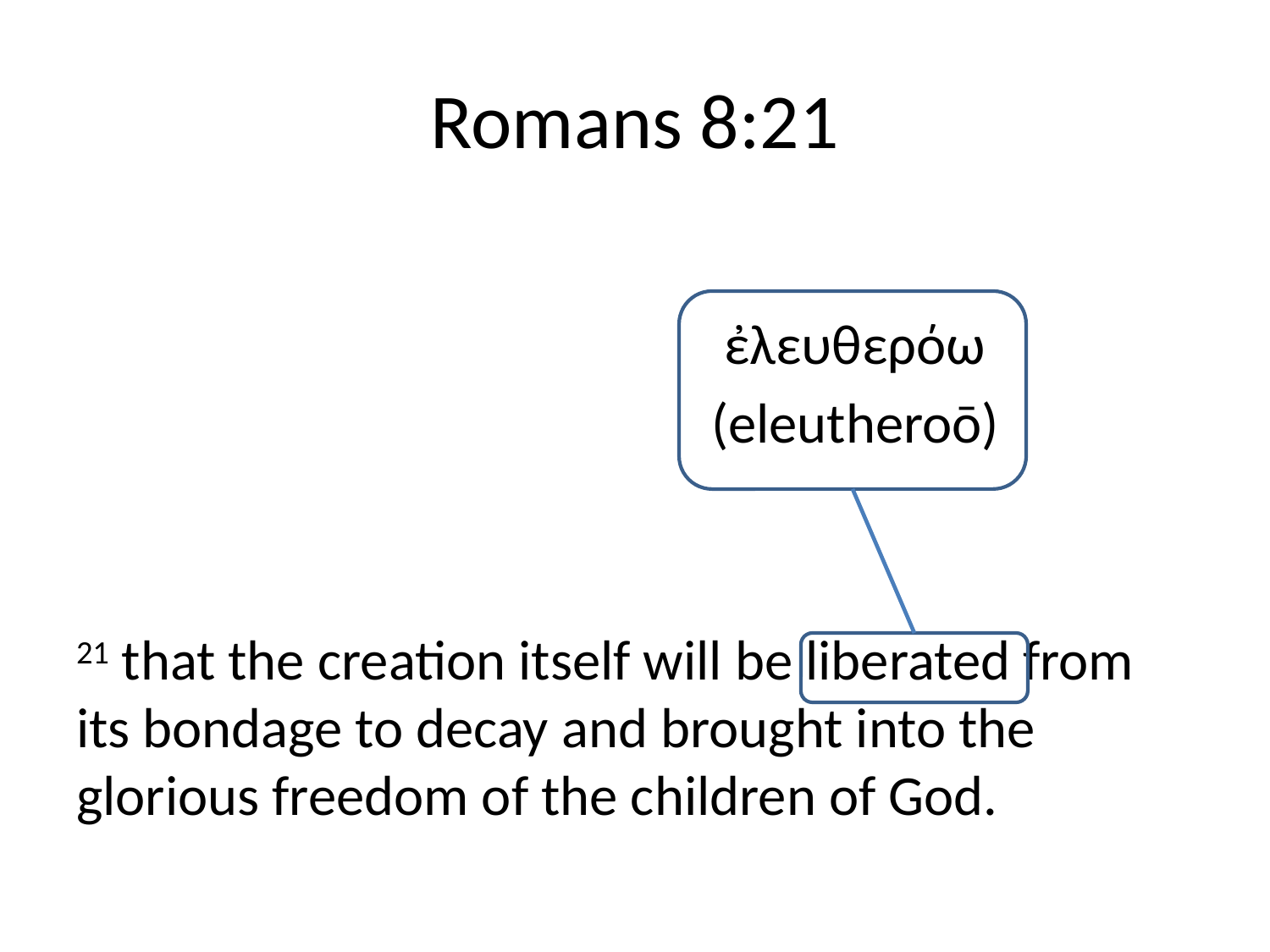

# Romans 8:21

					 ἐλευθερόω
					(eleutheroō)

21 that the creation itself will be liberated from its bondage to decay and brought into the glorious freedom of the children of God.